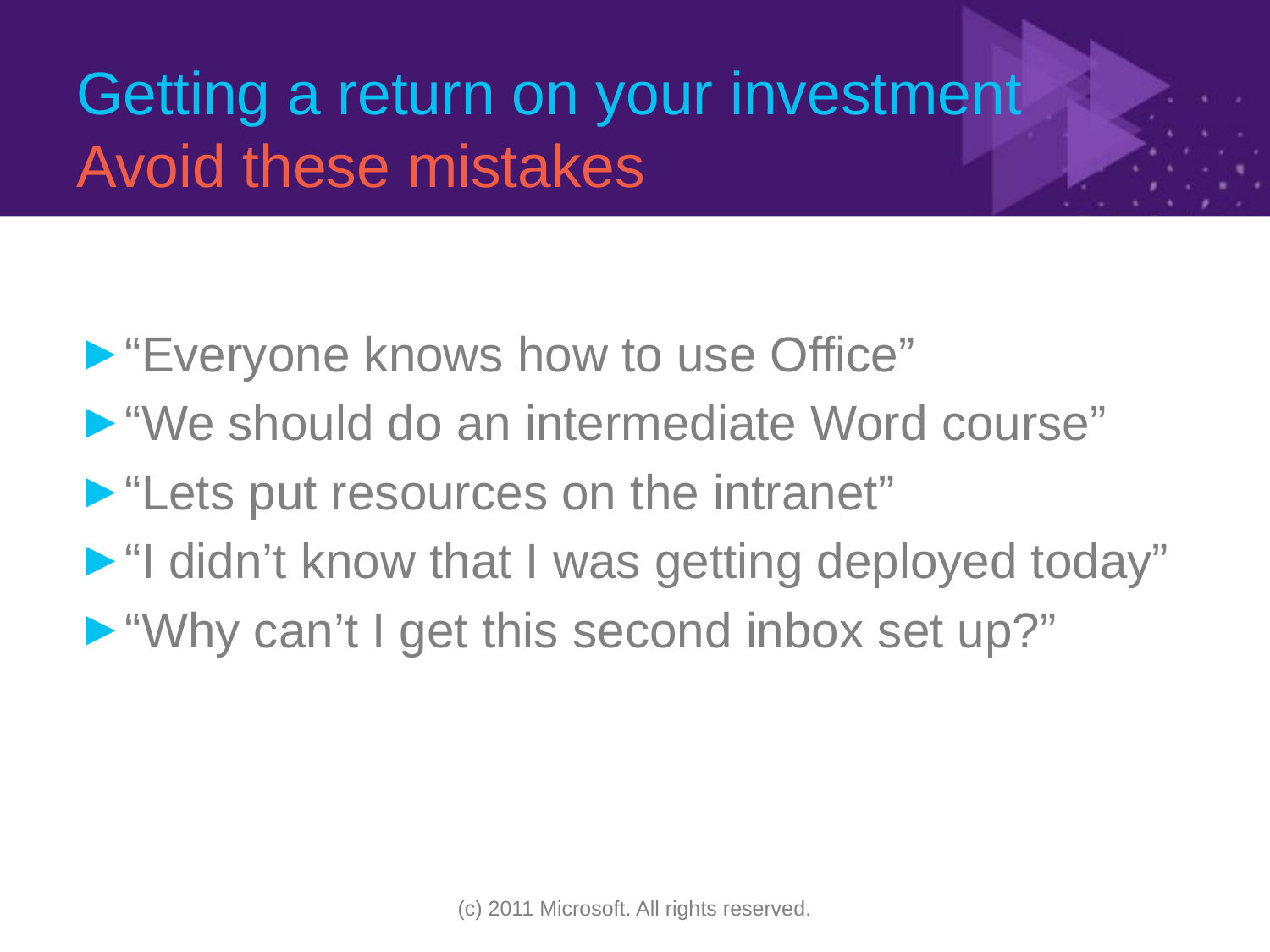

# Getting a return on your investment Avoid these mistakes
“Everyone knows how to use Office”
“We should do an intermediate Word course”
“Lets put resources on the intranet”
“I didn’t know that I was getting deployed today”
“Why can’t I get this second inbox set up?”
(c) 2011 Microsoft. All rights reserved.